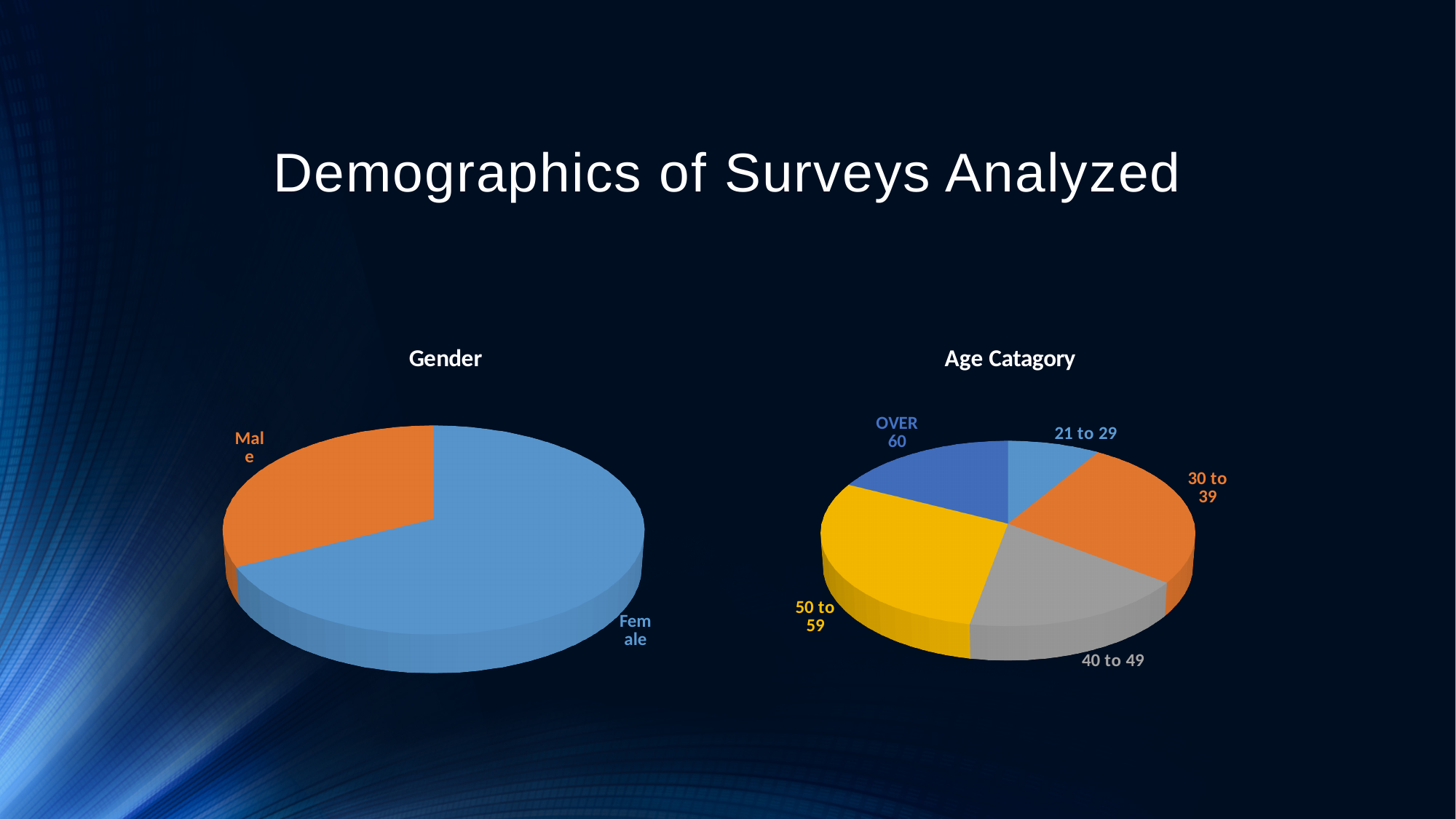

# Demographics of Surveys Analyzed

[unsupported chart]

[unsupported chart]